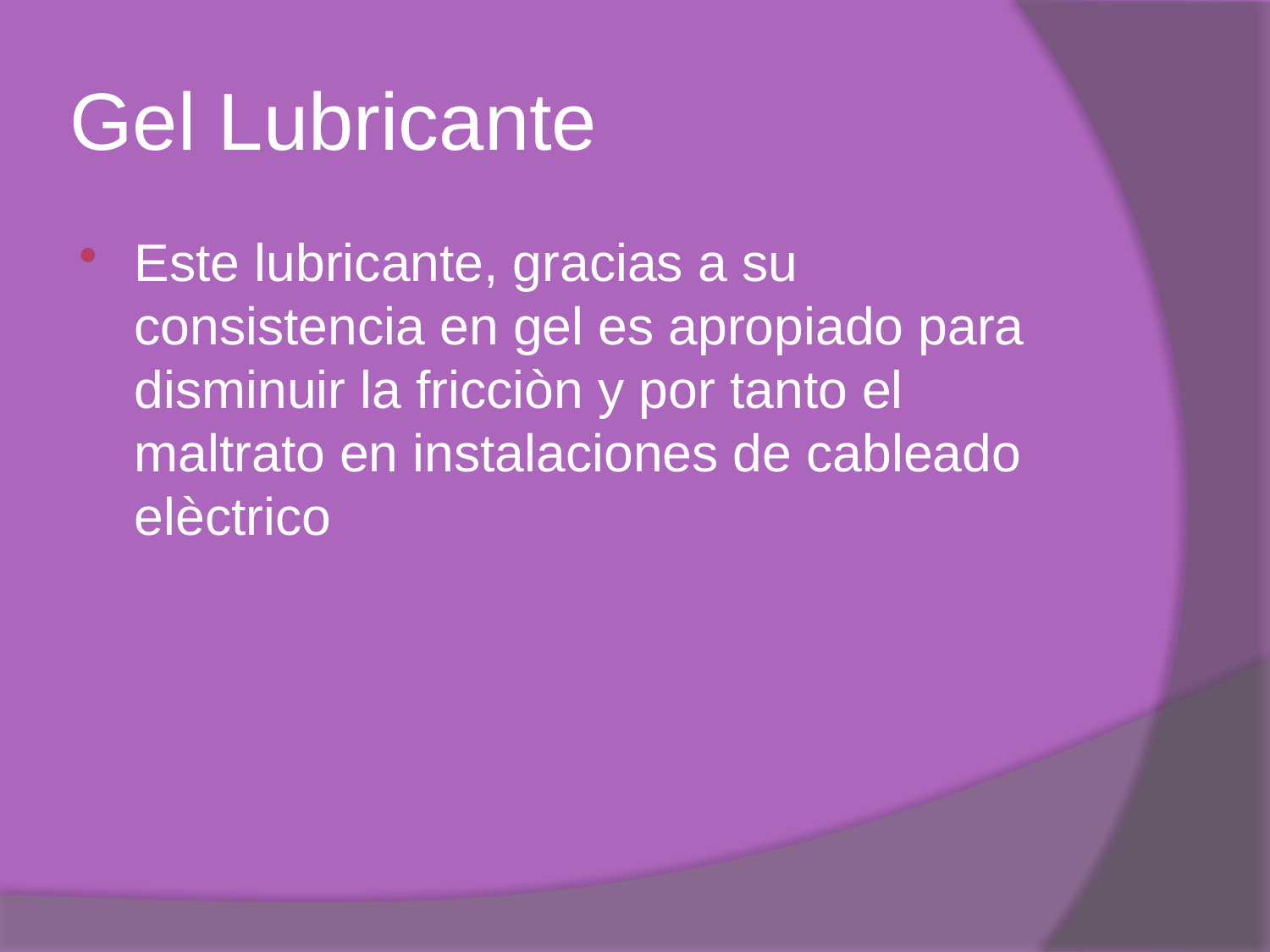

# Gel Lubricante
Este lubricante, gracias a su consistencia en gel es apropiado para disminuir la fricciòn y por tanto el maltrato en instalaciones de cableado elèctrico